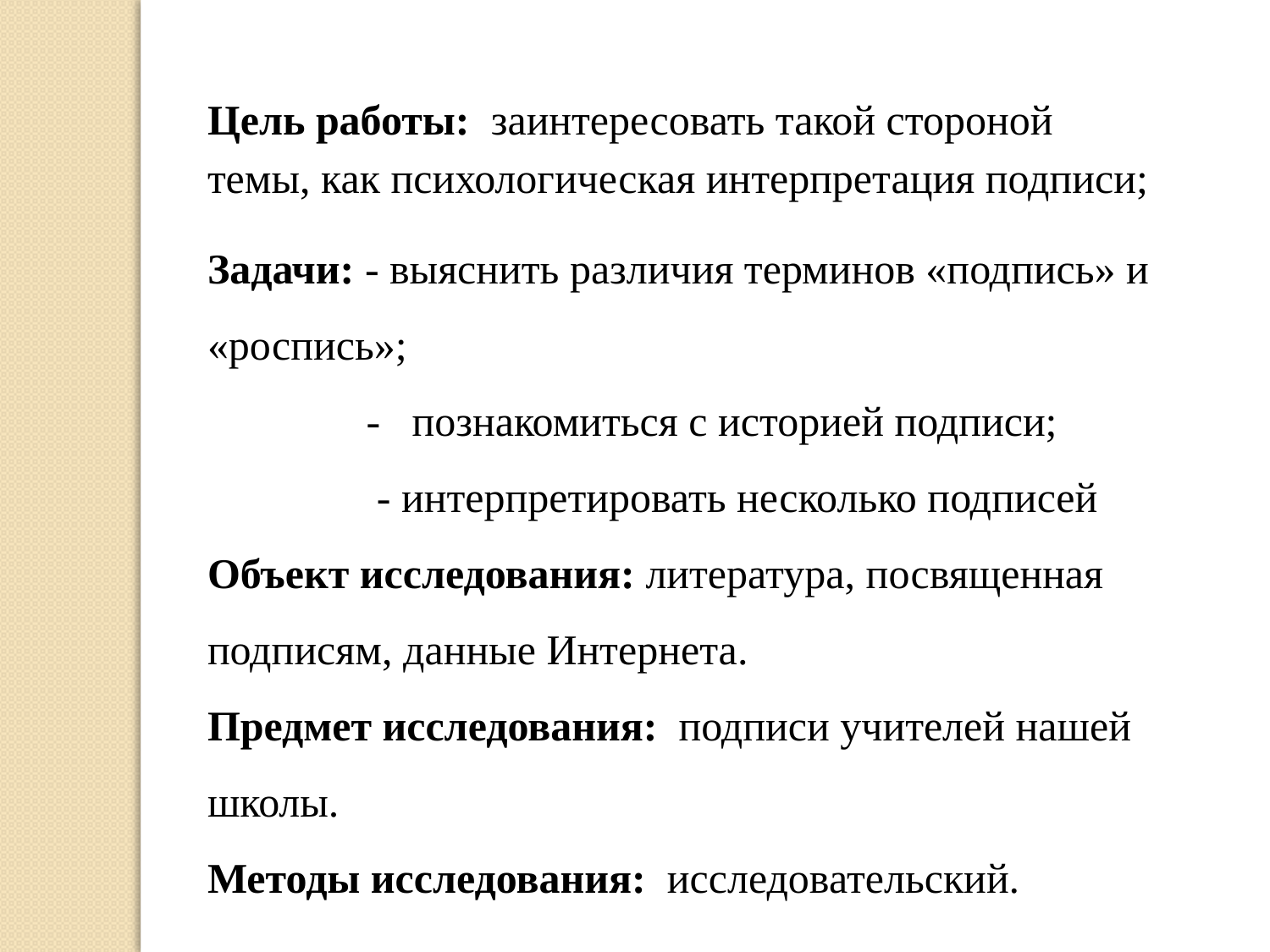

Цель работы:  заинтересовать такой стороной темы, как психологическая интерпретация подписи;
Задачи: - выяснить различия терминов «подпись» и «роспись»;
               -   познакомиться с историей подписи;
                - интерпретировать несколько подписей
Объект исследования: литература, посвященная подписям, данные Интернета.
Предмет исследования:  подписи учителей нашей школы.
Методы исследования:  исследовательский.